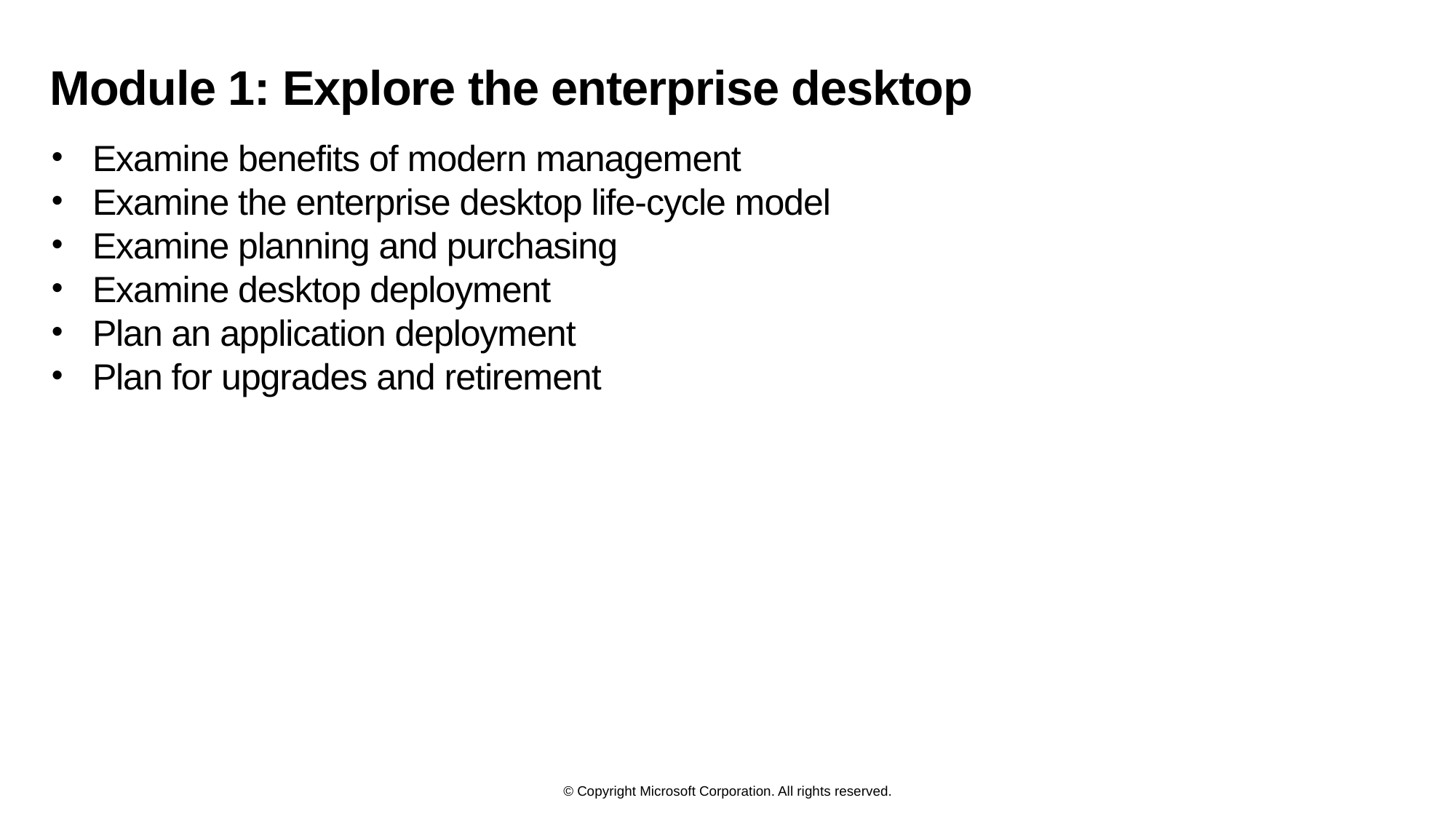

# Module 1: Explore the enterprise desktop
Examine benefits of modern management
Examine the enterprise desktop life-cycle model
Examine planning and purchasing
Examine desktop deployment
Plan an application deployment
Plan for upgrades and retirement